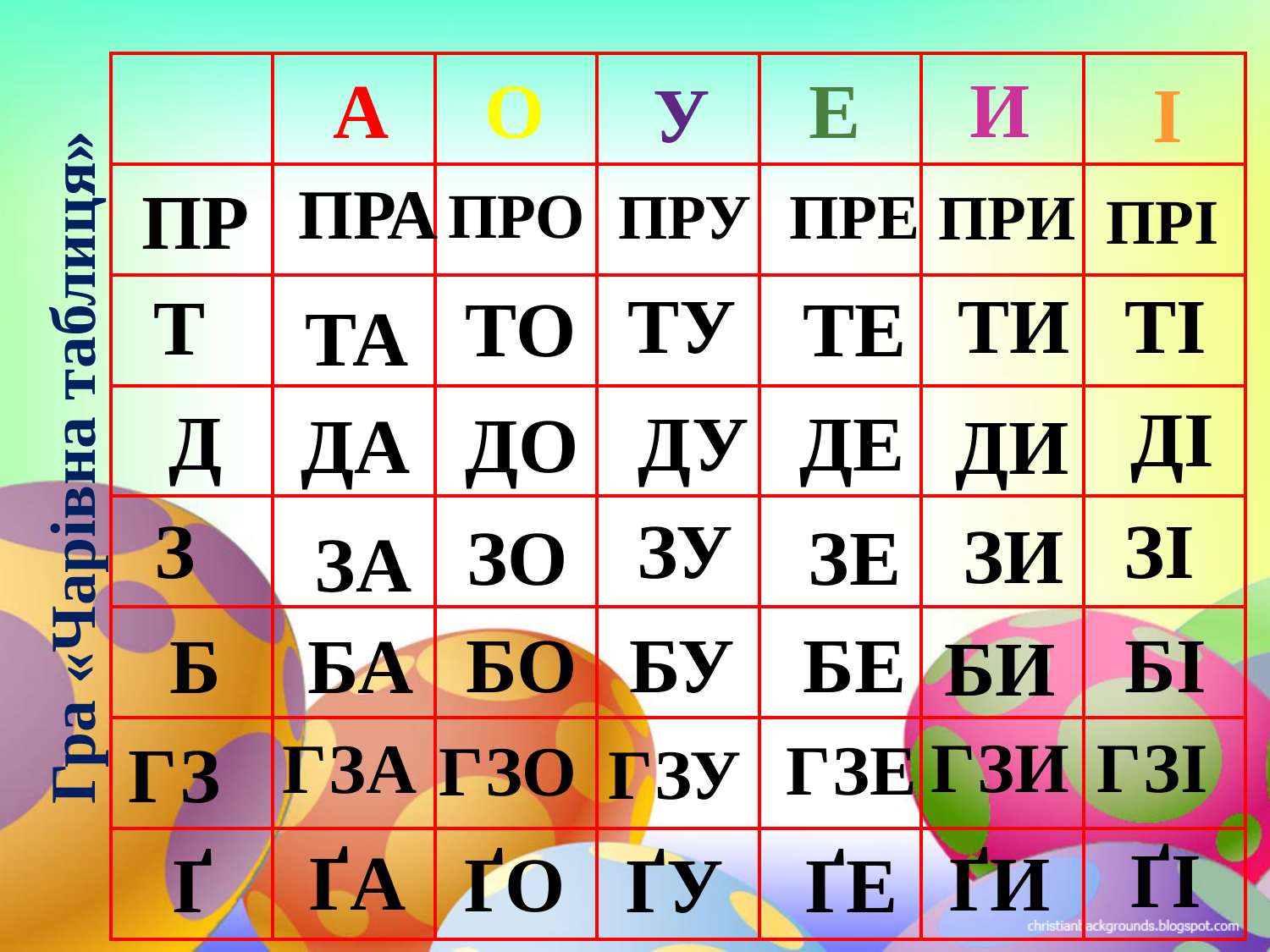

|  |  |  |  |  |  |  |
| --- | --- | --- | --- | --- | --- | --- |
|  |  |  |  |  |  |  |
|  |  |  |  |  |  |  |
|  |  |  |  |  |  |  |
|  |  |  |  |  |  |  |
|  |  |  |  |  |  |  |
|  |  |  |  |  |  |  |
|  |  |  |  |  |  |  |
И
Е
О
А
І
У
ПРА
ПР
ПРО
ПРУ
ПРЕ
ПРИ
ПРІ
ТУ
ТИ
ТІ
Т
ТО
ТЕ
ТА
ДІ
Д
ДУ
ДЕ
Гра «Чарівна таблиця»
ДО
ДА
ДИ
З
ЗУ
ЗІ
ЗИ
ЗО
ЗЕ
ЗА
БІ
БЕ
БУ
БО
БА
Б
БИ
ГЗІ
ГЗИ
ГЗА
ГЗЕ
ГЗО
ГЗ
ГЗУ
ҐІ
ҐА
ҐИ
ҐО
Ґ
ҐУ
ҐЕ